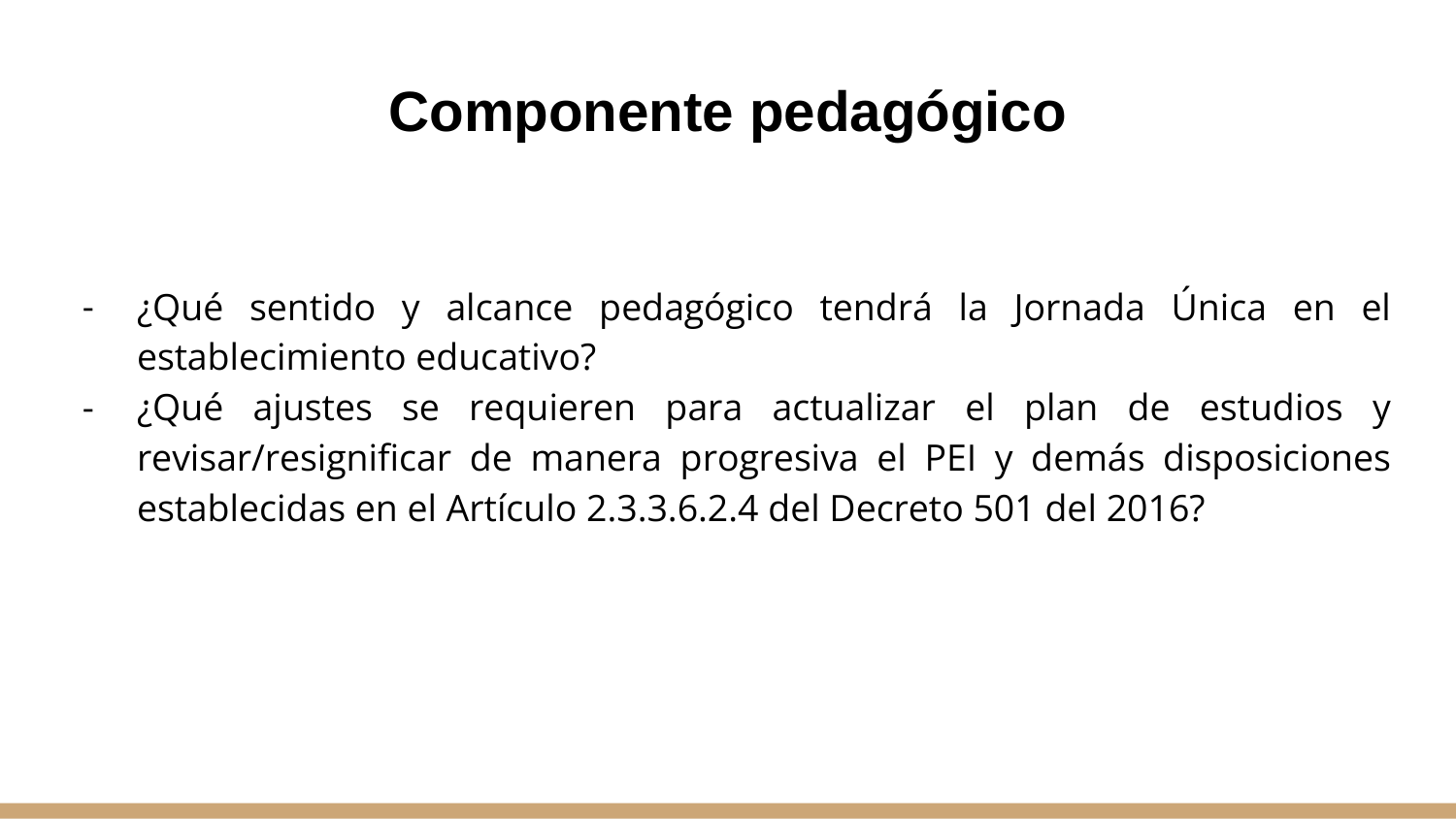

# Componente pedagógico

¿Qué sentido y alcance pedagógico tendrá la Jornada Única en el establecimiento educativo?
¿Qué ajustes se requieren para actualizar el plan de estudios y revisar/resignificar de manera progresiva el PEI y demás disposiciones establecidas en el Artículo 2.3.3.6.2.4 del Decreto 501 del 2016?